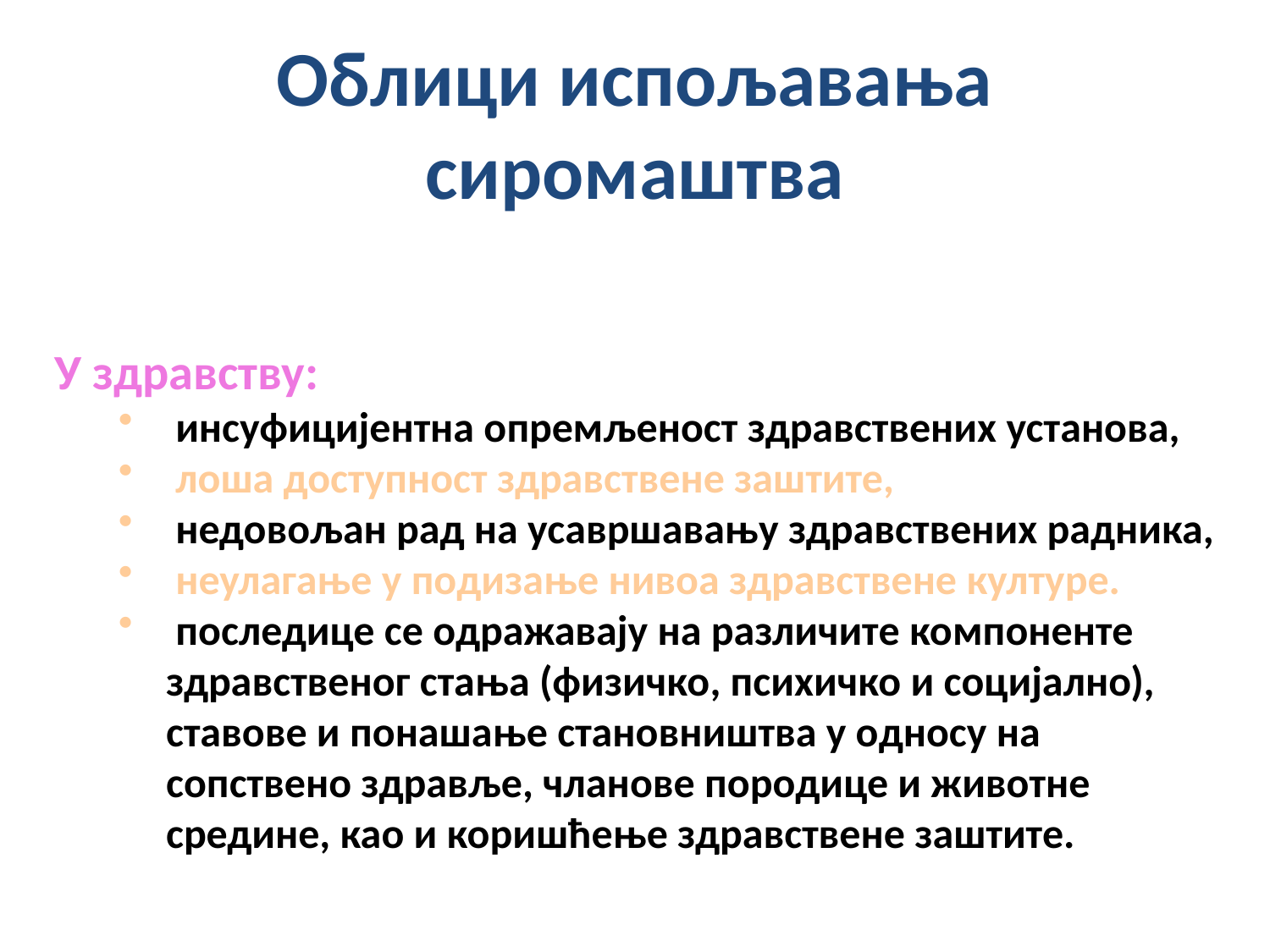

Облици испољавања сиромаштва
У здравству:
 инсуфицијентна опремљеност здравствених установа,
 лоша доступност здравствене заштите,
 недовољан рад на усавршавању здравствених радника,
 неулагање у подизање нивоа здравствене културе.
 последице се одражавају на различите компоненте здравственог стања (физичко, психичко и социјално), ставове и понашање становништва у односу на сопствено здравље, чланове породице и животне средине, као и коришћење здравствене заштите.